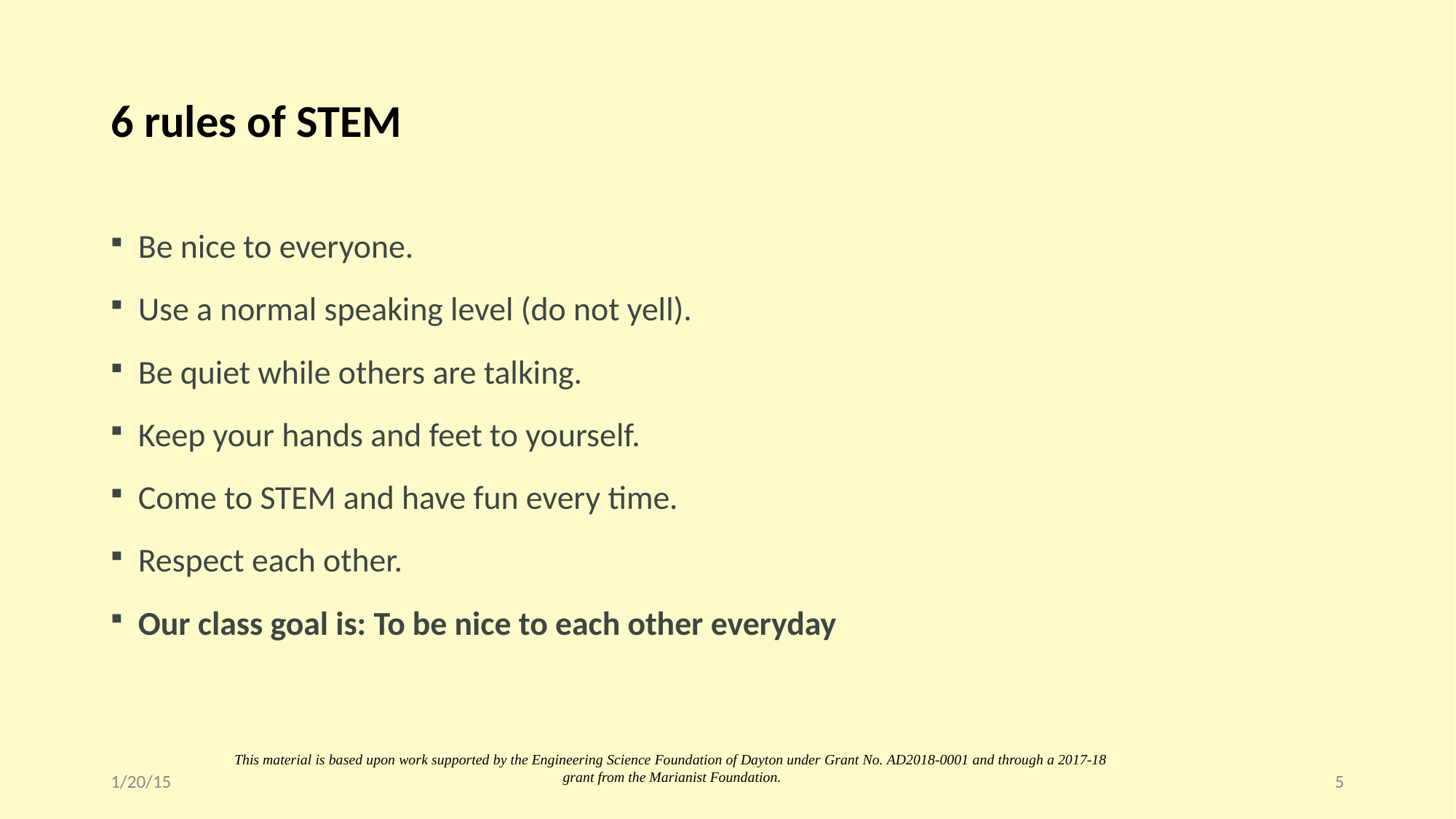

# 6 rules of STEM
Be nice to everyone.
Use a normal speaking level (do not yell).
Be quiet while others are talking.
Keep your hands and feet to yourself.
Come to STEM and have fun every time.
Respect each other.
Our class goal is: To be nice to each other everyday